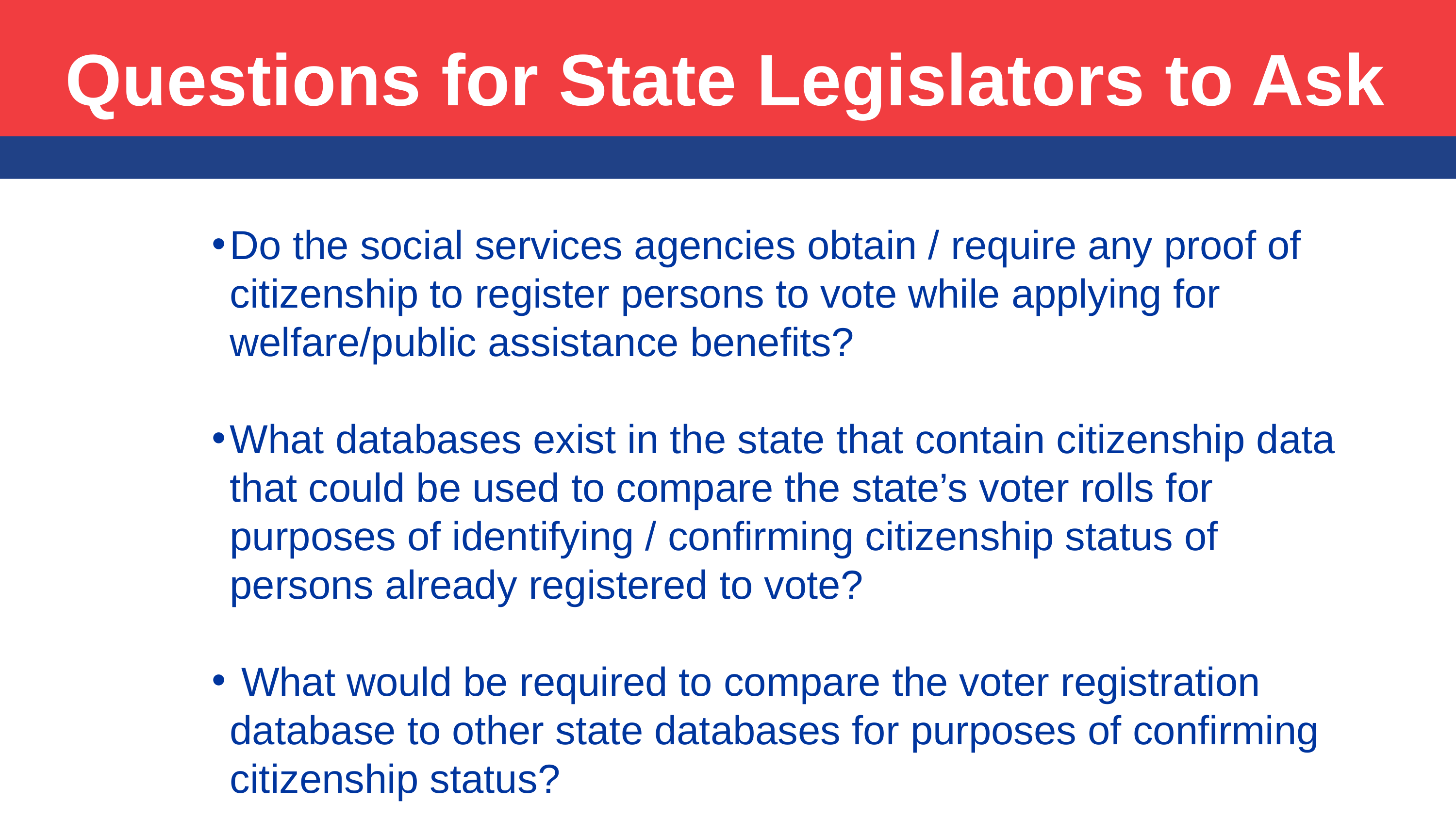

# Questions for State Legislators to Ask

Do the social services agencies obtain / require any proof of citizenship to register persons to vote while applying for welfare/public assistance benefits?

What databases exist in the state that contain citizenship data that could be used to compare the state’s voter rolls for purposes of identifying / confirming citizenship status of persons already registered to vote?

 What would be required to compare the voter registration database to other state databases for purposes of confirming citizenship status?